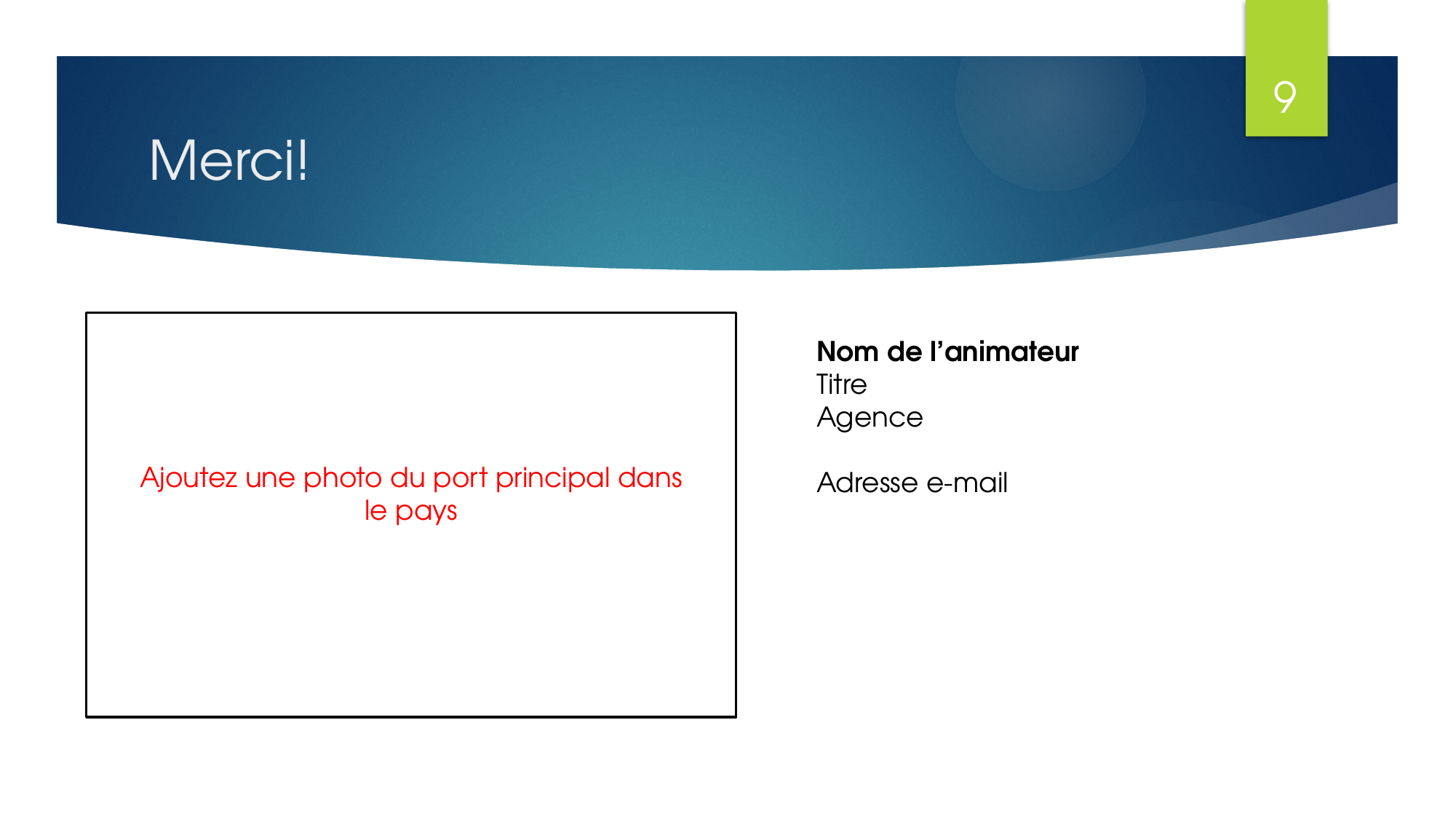

9
# Merci!

Nom de l’animateur
Titre
Agence

Adresse e-mail
Ajoutez une photo du port principal dans le pays